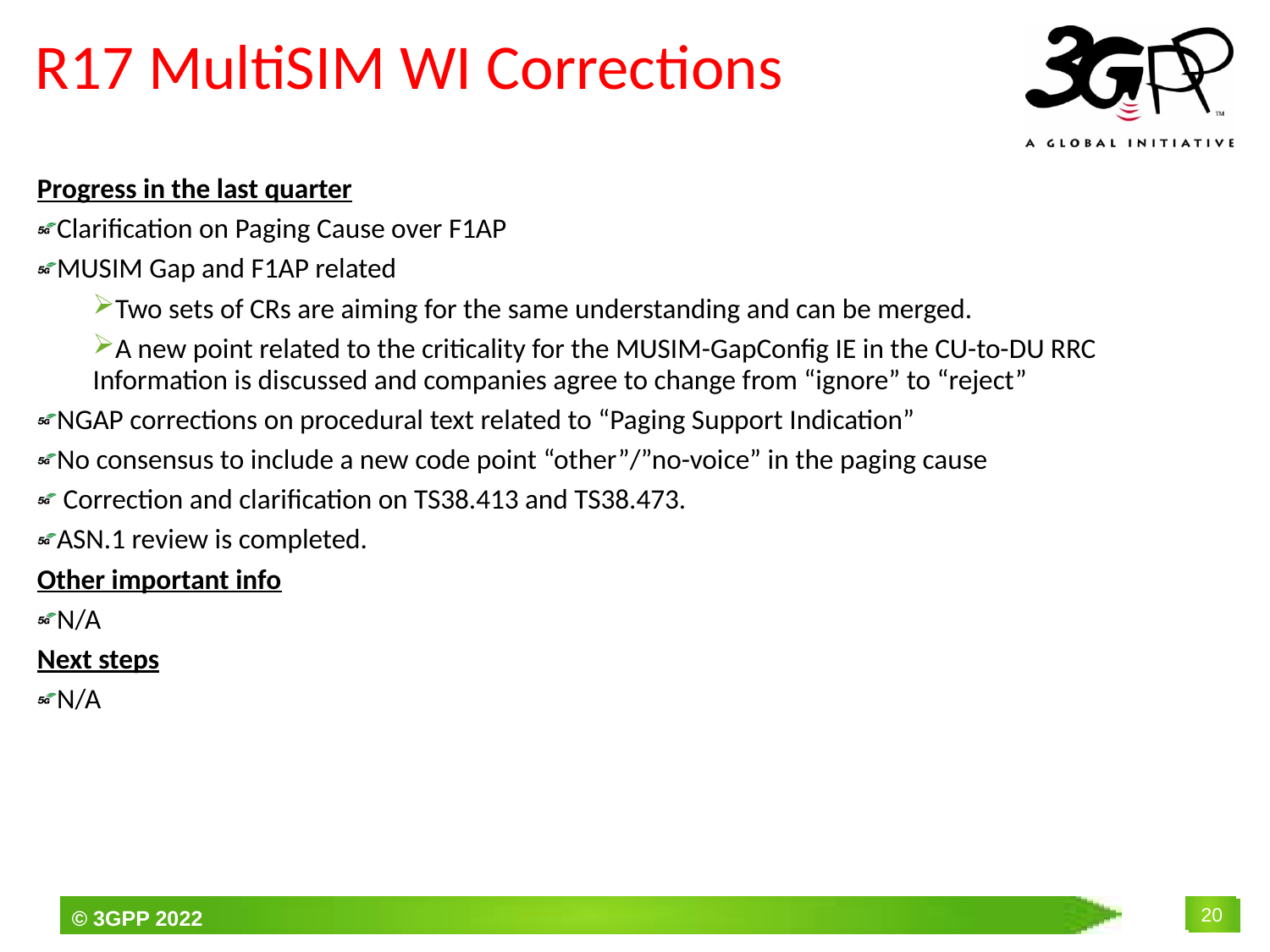

# R17 MultiSIM WI Corrections
Progress in the last quarter
Clarification on Paging Cause over F1AP
MUSIM Gap and F1AP related
Two sets of CRs are aiming for the same understanding and can be merged.
A new point related to the criticality for the MUSIM-GapConfig IE in the CU-to-DU RRC Information is discussed and companies agree to change from “ignore” to “reject”
NGAP corrections on procedural text related to “Paging Support Indication”
No consensus to include a new code point “other”/”no-voice” in the paging cause
 Correction and clarification on TS38.413 and TS38.473.
ASN.1 review is completed.
Other important info
N/A
Next steps
N/A
20